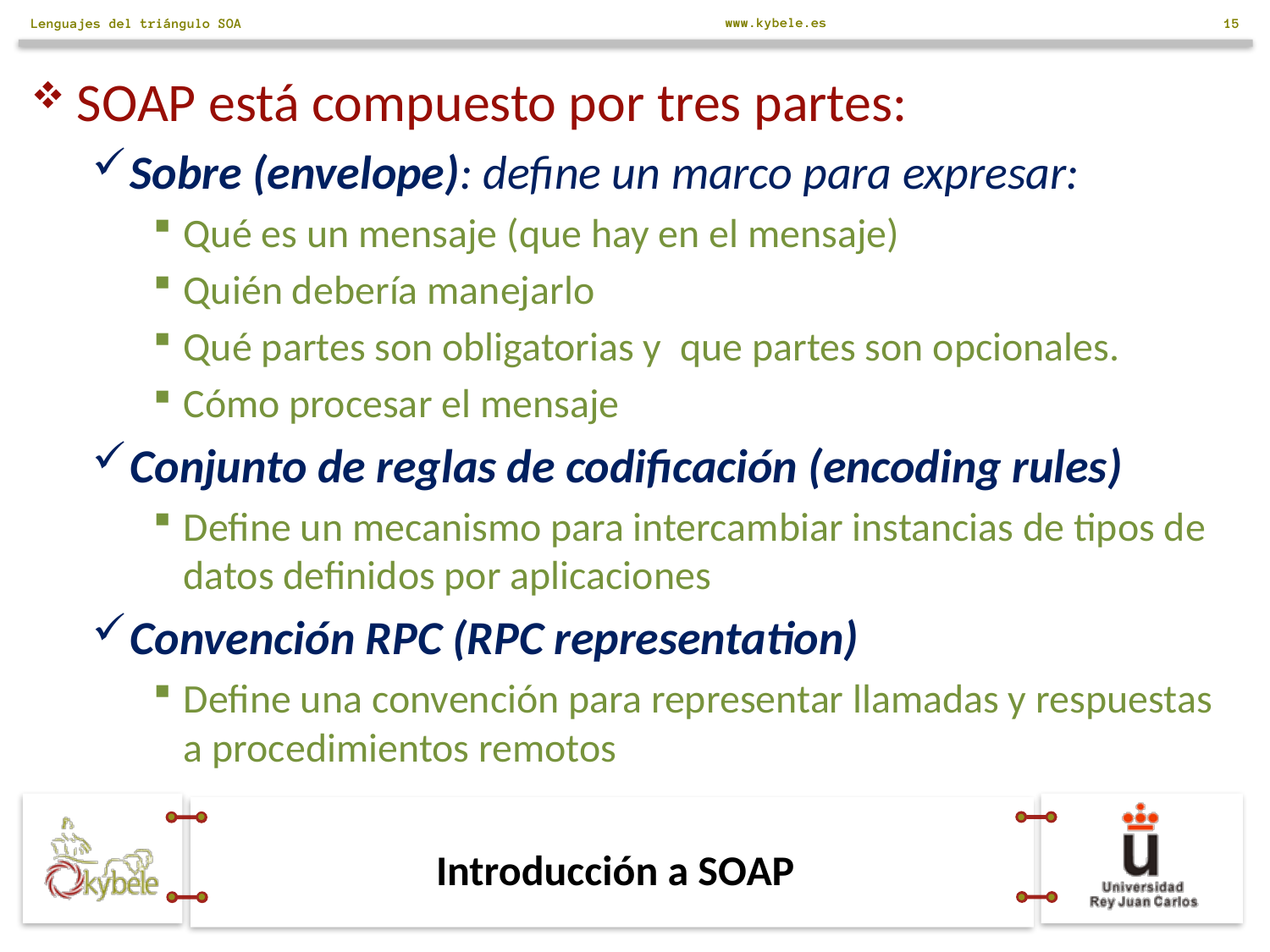

Lenguajes del triángulo SOA
15
SOAP está compuesto por tres partes:
Sobre (envelope): define un marco para expresar:
Qué es un mensaje (que hay en el mensaje)
Quién debería manejarlo
Qué partes son obligatorias y  que partes son opcionales.
Cómo procesar el mensaje
Conjunto de reglas de codificación (encoding rules)
Define un mecanismo para intercambiar instancias de tipos de datos definidos por aplicaciones
Convención RPC (RPC representation)
Define una convención para representar llamadas y respuestas a procedimientos remotos

# Introducción a SOAP